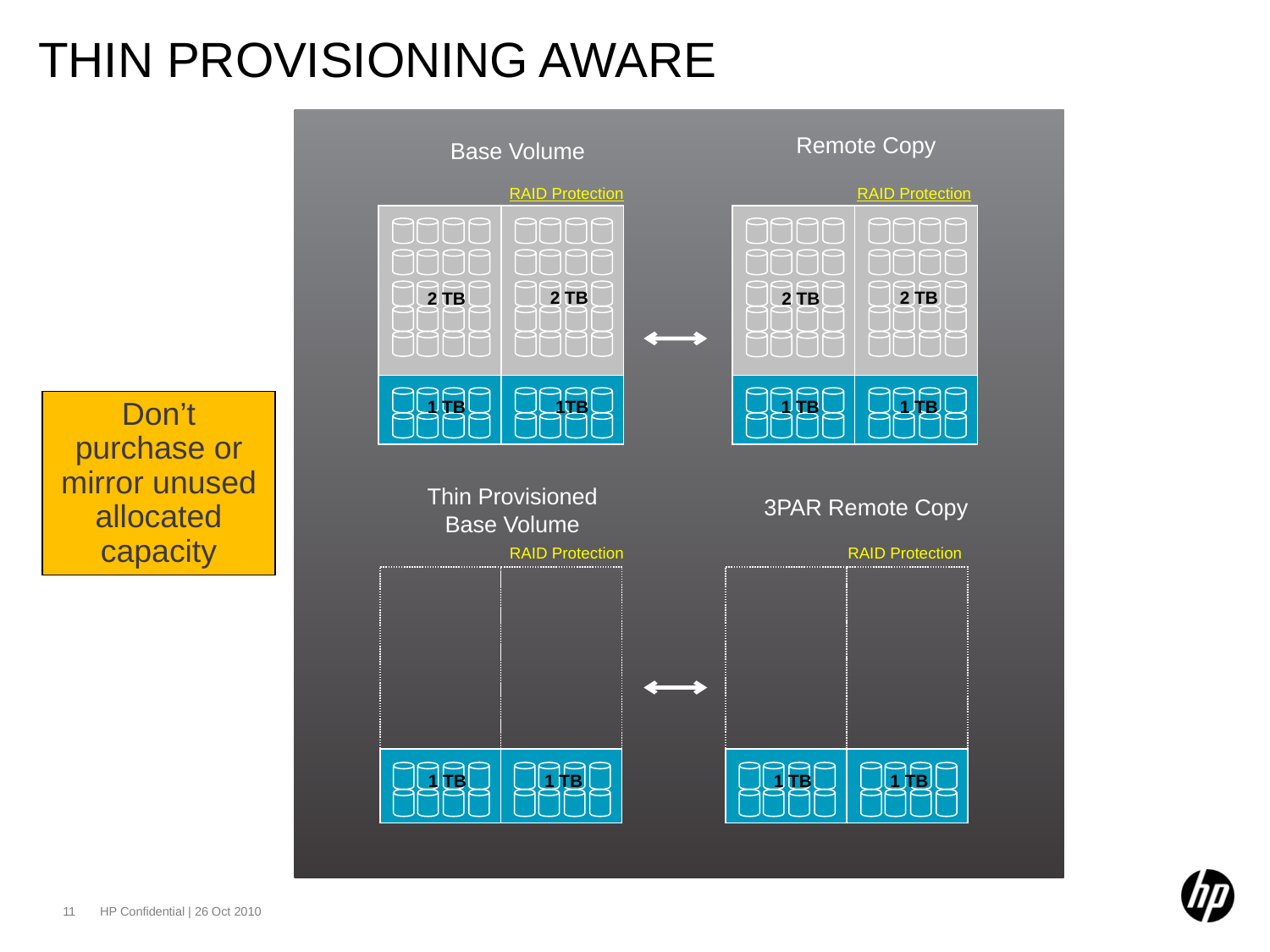

# Thin Provisioning Aware

Remote Copy
Base Volume
RAID Protection
RAID Protection

2 TB

1 TB

2 TB

1 TB

2 TB
2 TB

1TB
1 TB
Don’t purchase or mirror unused allocated capacity
Thin Provisioned Base Volume
3PAR Remote Copy
RAID Protection
RAID Protection

1 TB
1 TB
1 TB
1 TB